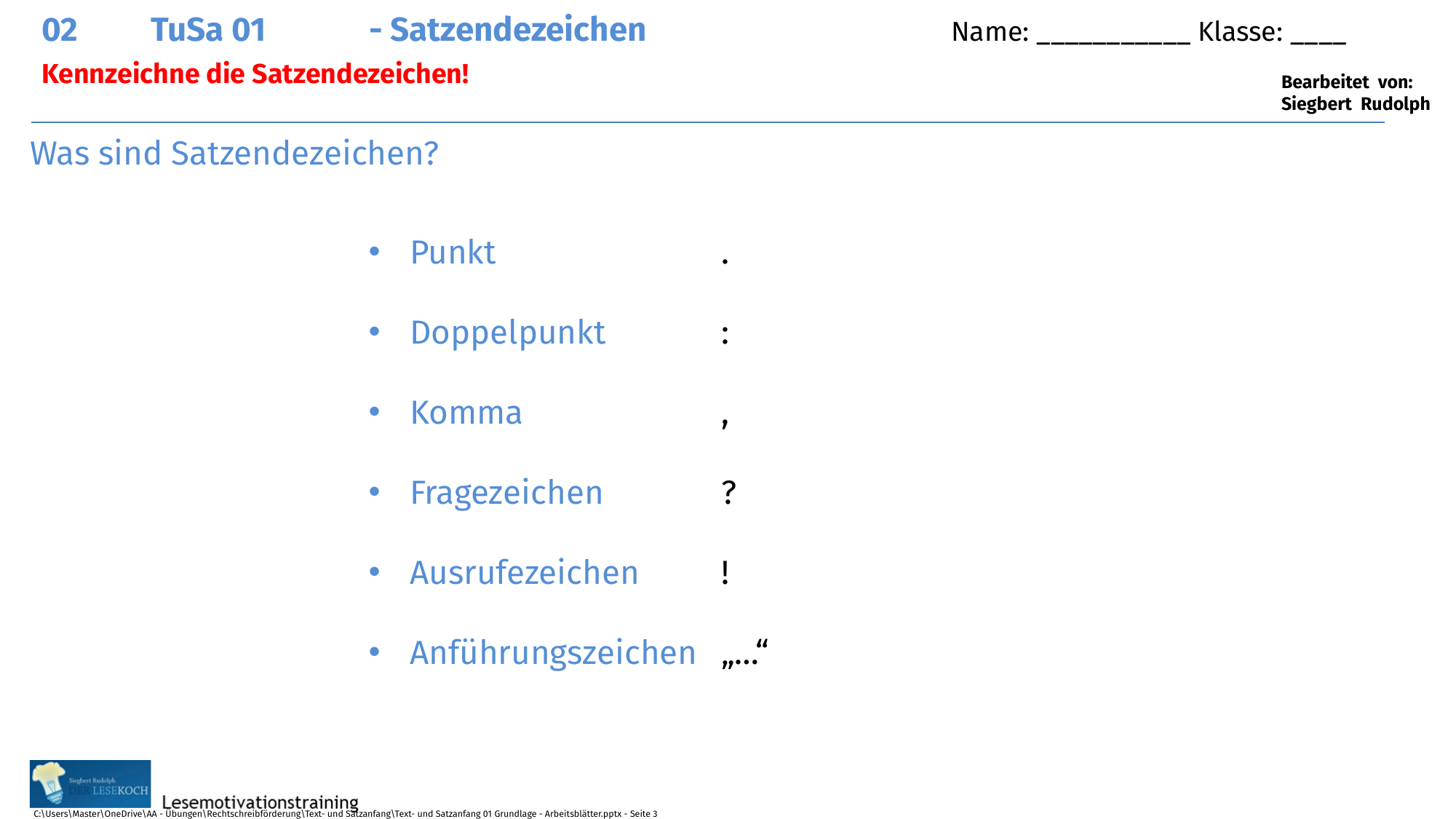

02	TuSa 01	- Satzendezeichen	      	                    Name: ___________ Klasse: ____
3
Kennzeichne die Satzendezeichen!
Was sind Satzendezeichen?

Punkt

Doppelpunkt

Komma

Fragezeichen

Ausrufezeichen

Anführungszeichen

.

:

,

?

!

„…“

C:\Users\Master\OneDrive\AA - Übungen\Rechtschreibförderung\Text- und Satzanfang\Text- und Satzanfang 01 Grundlage - Arbeitsblätter.pptx - Seite 3